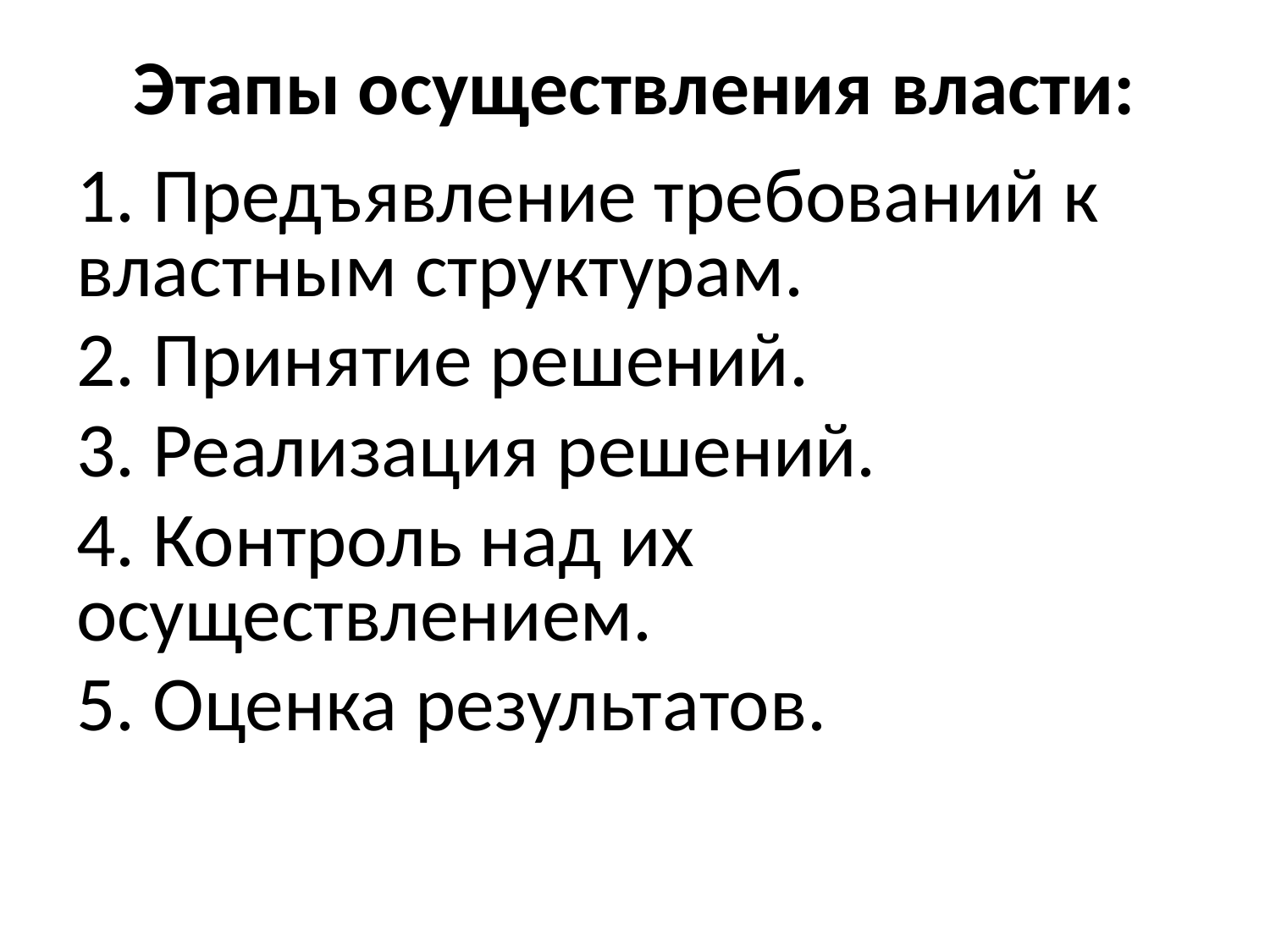

# Этапы осуществления власти:
1. Предъявление требований к властным структурам.
2. Принятие решений.
3. Реализация решений.
4. Контроль над их осуществлением.
5. Оценка результатов.